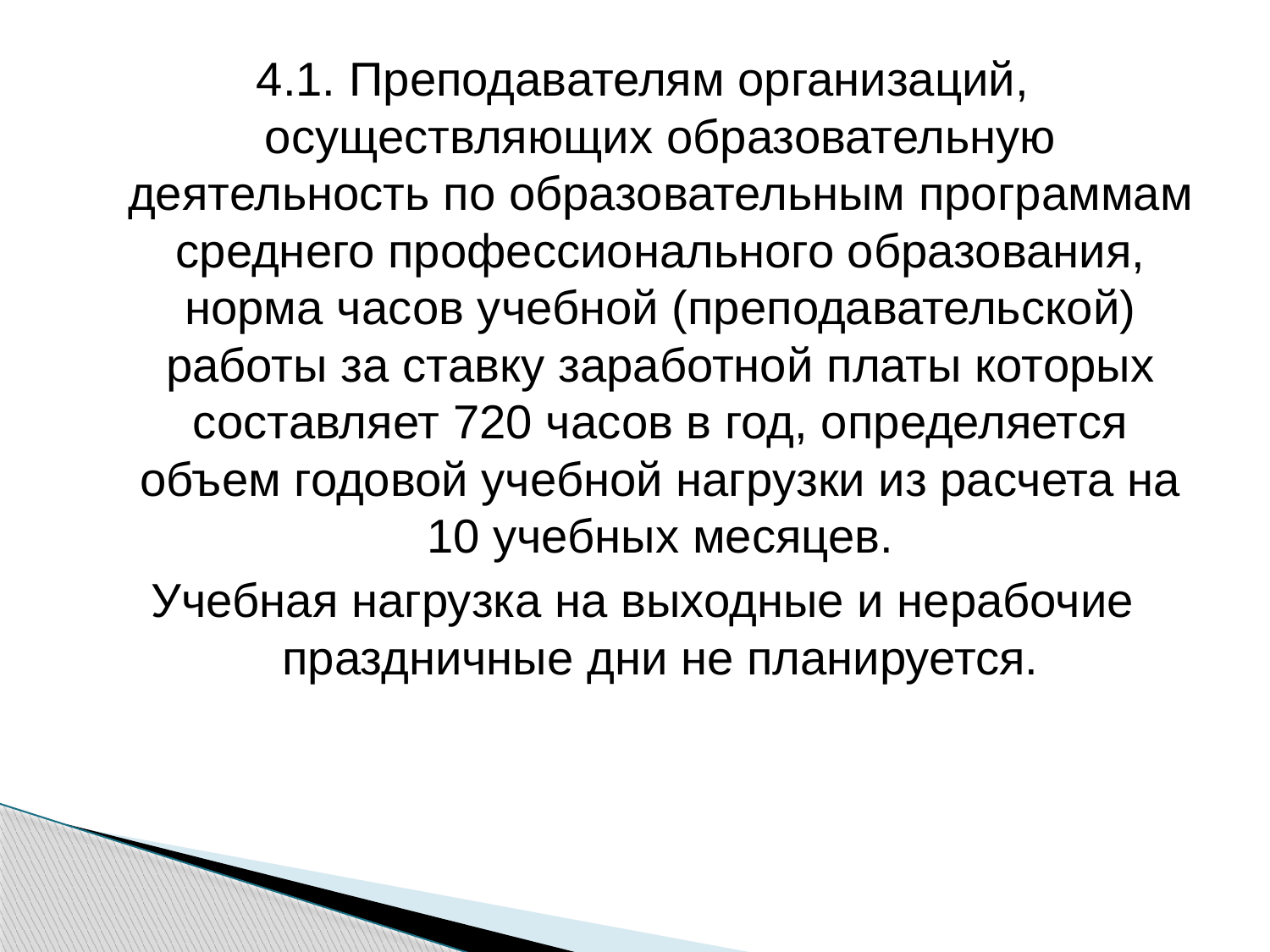

4.1. Преподавателям организаций, осуществляющих образовательную деятельность по образовательным программам среднего профессионального образования, норма часов учебной (преподавательской) работы за ставку заработной платы которых составляет 720 часов в год, определяется объем годовой учебной нагрузки из расчета на 10 учебных месяцев.
Учебная нагрузка на выходные и нерабочие праздничные дни не планируется.